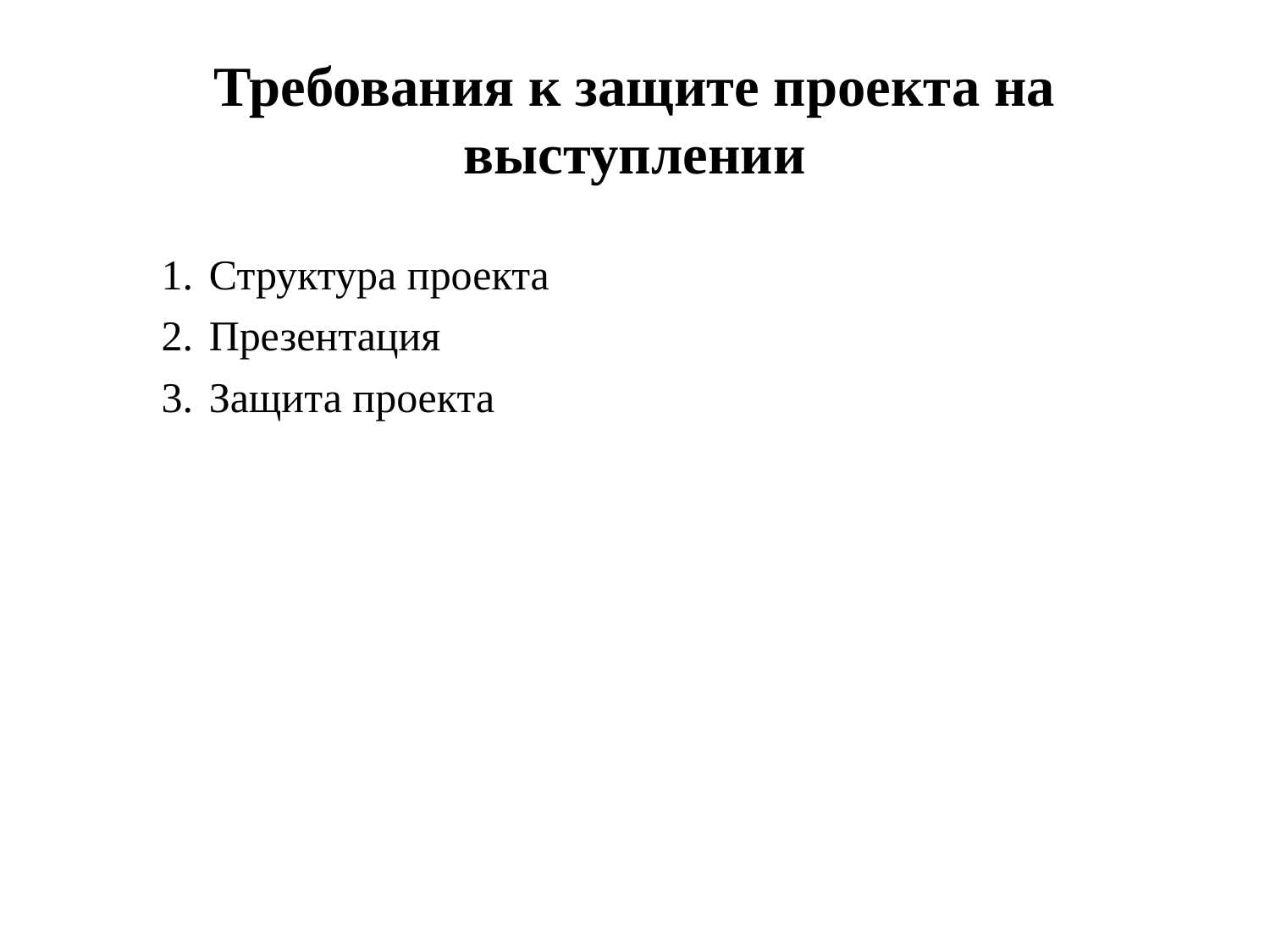

# Требования к защите проекта на выступлении

Структура проекта

Презентация

Защита проекта